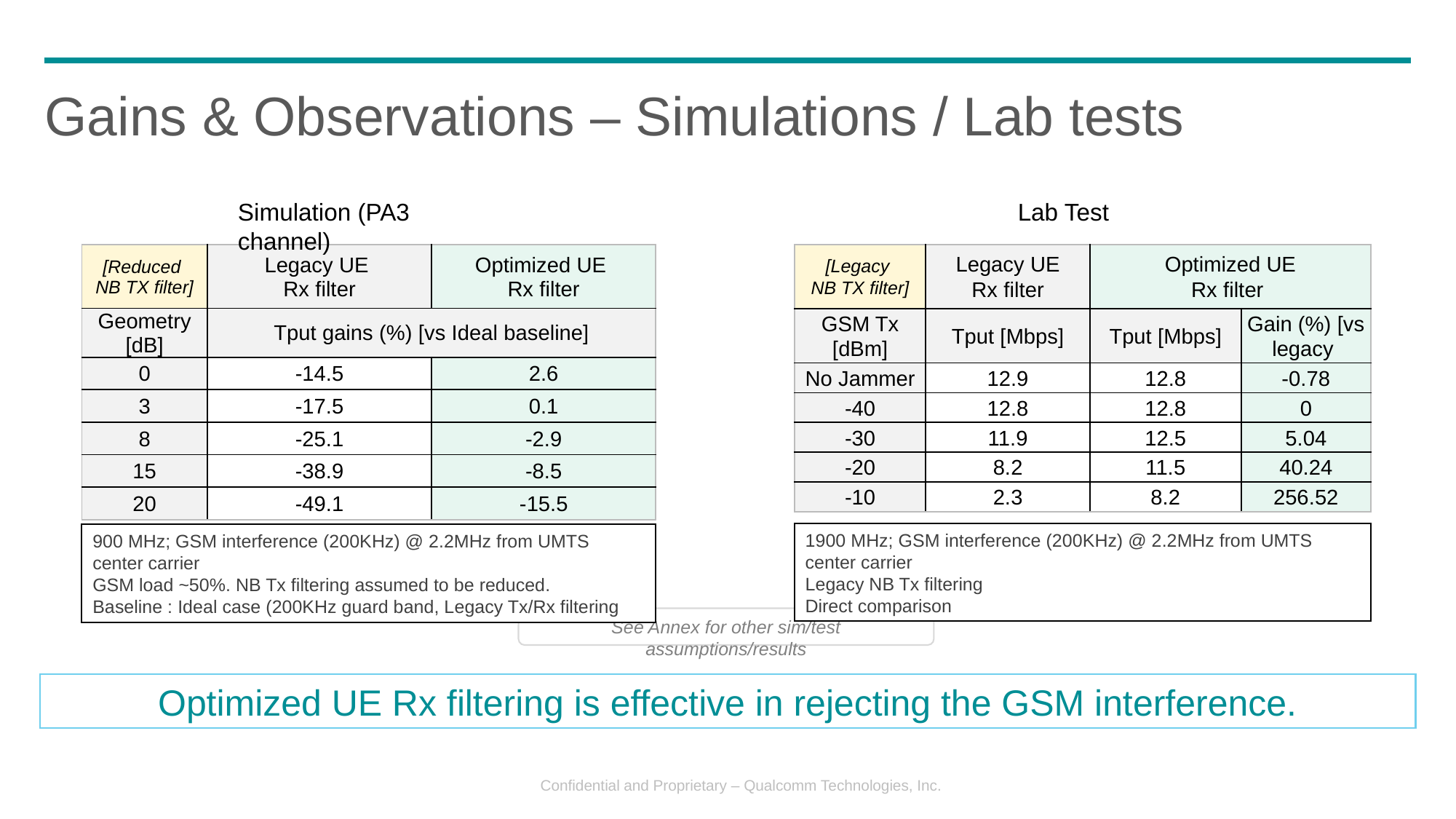

# Gains & Observations – Simulations / Lab tests
Simulation (PA3 channel)
Lab Test
| [Reduced NB TX filter] | Legacy UE Rx filter | Optimized UE Rx filter |
| --- | --- | --- |
| Geometry [dB] | Tput gains (%) [vs Ideal baseline] |  |
| 0 | -14.5 | 2.6 |
| 3 | -17.5 | 0.1 |
| 8 | -25.1 | -2.9 |
| 15 | -38.9 | -8.5 |
| 20 | -49.1 | -15.5 |
| [Legacy NB TX filter] | Legacy UE Rx filter | Optimized UE Rx filter |  |
| --- | --- | --- | --- |
| GSM Tx [dBm] | Tput [Mbps] | Tput [Mbps] | Gain (%) [vs legacy |
| No Jammer | 12.9 | 12.8 | -0.78 |
| -40 | 12.8 | 12.8 | 0 |
| -30 | 11.9 | 12.5 | 5.04 |
| -20 | 8.2 | 11.5 | 40.24 |
| -10 | 2.3 | 8.2 | 256.52 |
1900 MHz; GSM interference (200KHz) @ 2.2MHz from UMTS center carrier
Legacy NB Tx filtering
Direct comparison
900 MHz; GSM interference (200KHz) @ 2.2MHz from UMTS center carrier
GSM load ~50%. NB Tx filtering assumed to be reduced.
Baseline : Ideal case (200KHz guard band, Legacy Tx/Rx filtering
See Annex for other sim/test assumptions/results
Optimized UE Rx filtering is effective in rejecting the GSM interference.